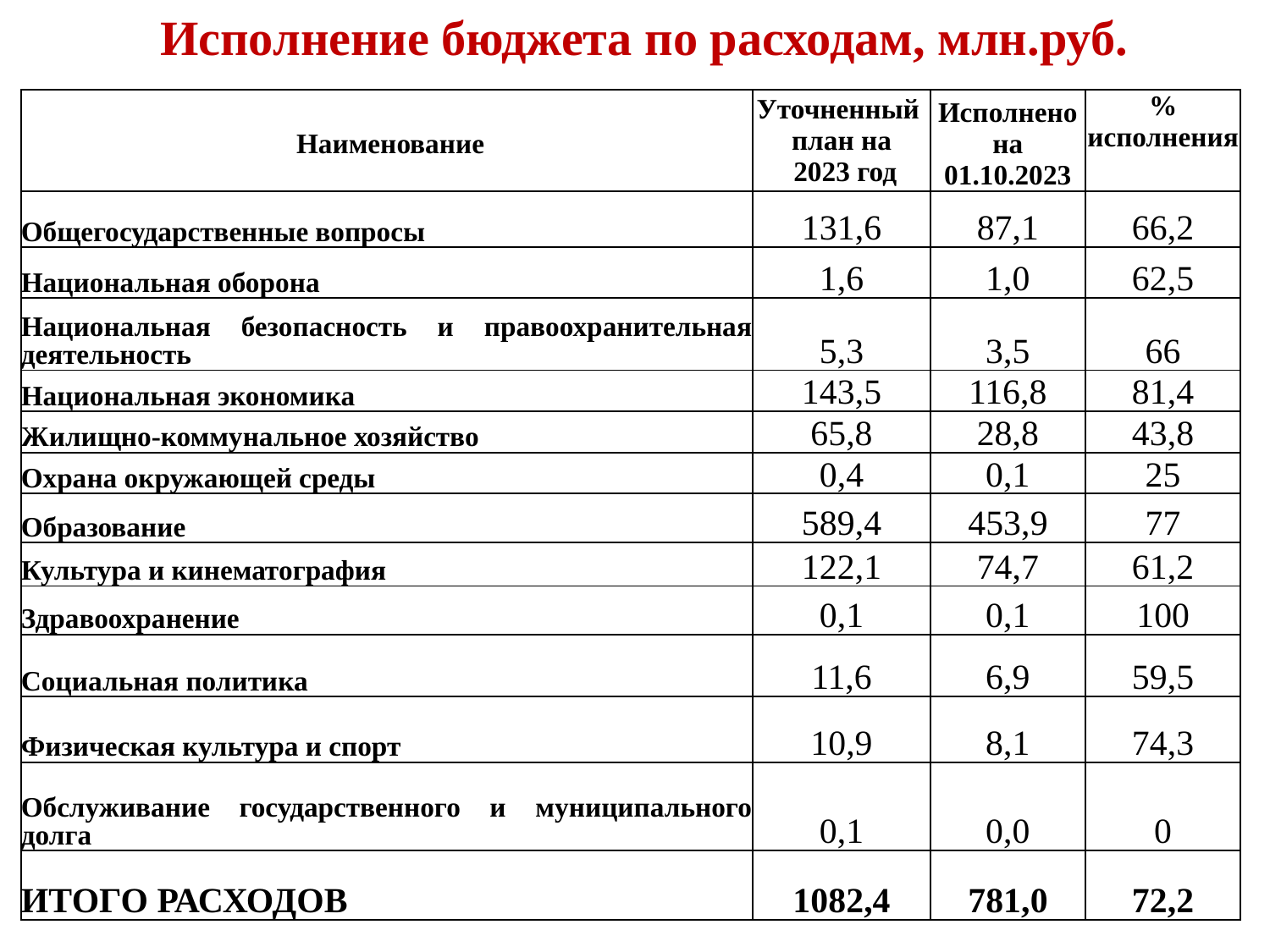

Исполнение бюджета по расходам, млн.руб.
| Наименование | Уточненный план на 2023 год | Исполнено на 01.10.2023 | % исполнения |
| --- | --- | --- | --- |
| Общегосударственные вопросы | 131,6 | 87,1 | 66,2 |
| Национальная оборона | 1,6 | 1,0 | 62,5 |
| Национальная безопасность и правоохранительная деятельность | 5,3 | 3,5 | 66 |
| Национальная экономика | 143,5 | 116,8 | 81,4 |
| Жилищно-коммунальное хозяйство | 65,8 | 28,8 | 43,8 |
| Охрана окружающей среды | 0,4 | 0,1 | 25 |
| Образование | 589,4 | 453,9 | 77 |
| Культура и кинематография | 122,1 | 74,7 | 61,2 |
| Здравоохранение | 0,1 | 0,1 | 100 |
| Социальная политика | 11,6 | 6,9 | 59,5 |
| Физическая культура и спорт | 10,9 | 8,1 | 74,3 |
| Обслуживание государственного и муниципального долга | 0,1 | 0,0 | 0 |
| ИТОГО РАСХОДОВ | 1082,4 | 781,0 | 72,2 |